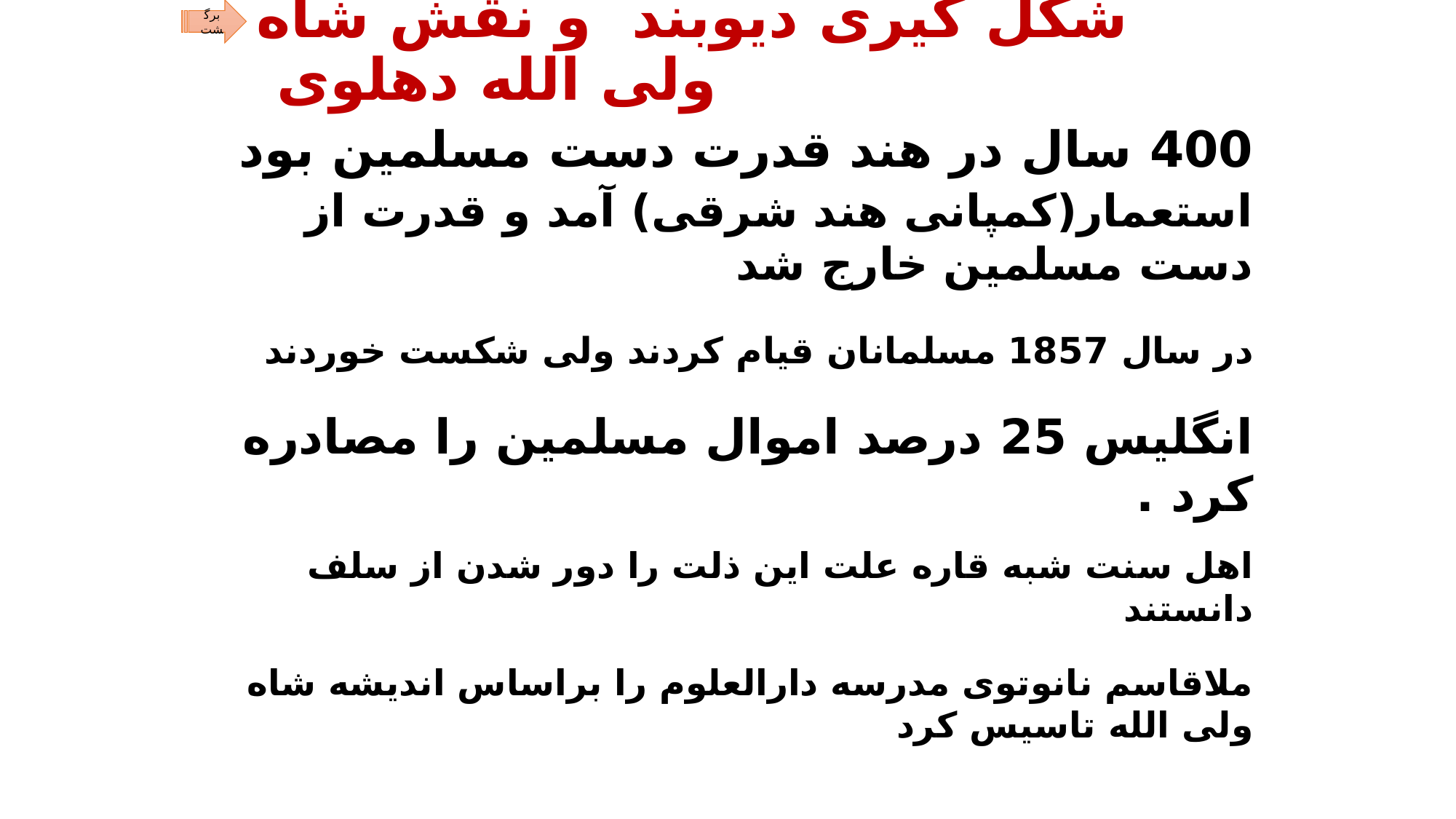

برگشت
# شکل گیری دیوبند  و نقش شاه ولی الله دهلوی
400 سال در هند قدرت دست مسلمین بود
استعمار(کمپانی هند شرقی) آمد و قدرت از دست مسلمین خارج شد
در سال 1857 مسلمانان قیام کردند ولی شکست خوردند
انگلیس 25 درصد اموال مسلمین را مصادره کرد .
اهل سنت شبه قاره علت این ذلت را دور شدن از سلف دانستند
ملاقاسم نانوتوی مدرسه دارالعلوم را براساس اندیشه شاه ولی الله تاسیس کرد